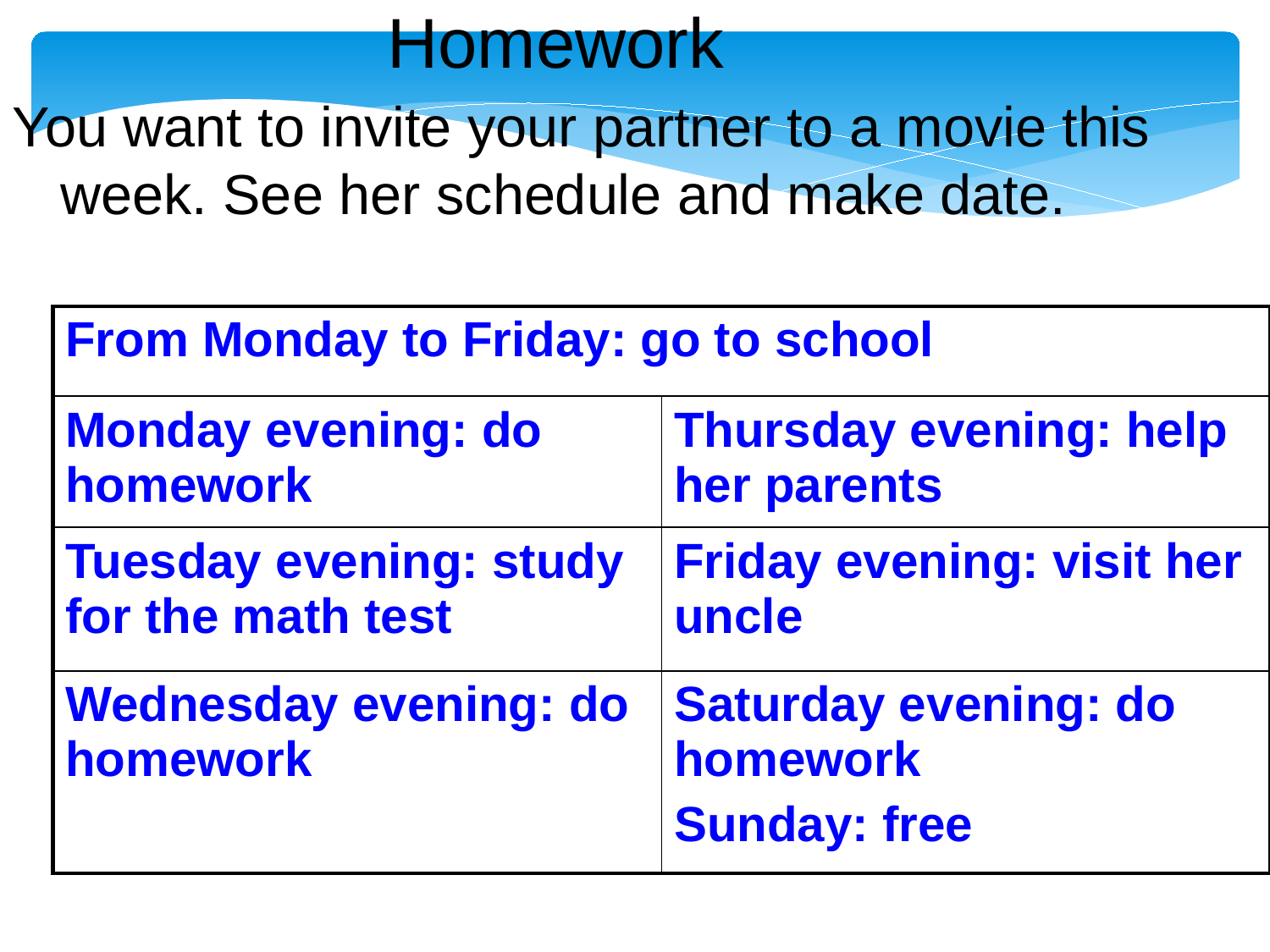

Homework
You want to invite your partner to a movie this week. See her schedule and make date.

| From Monday to Friday: go to school |  |
| --- | --- |
| Monday evening: do homework | Thursday evening: help her parents |
| Tuesday evening: study for the math test | Friday evening: visit her uncle |
| Wednesday evening: do homework | Saturday evening: do homework Sunday: free |